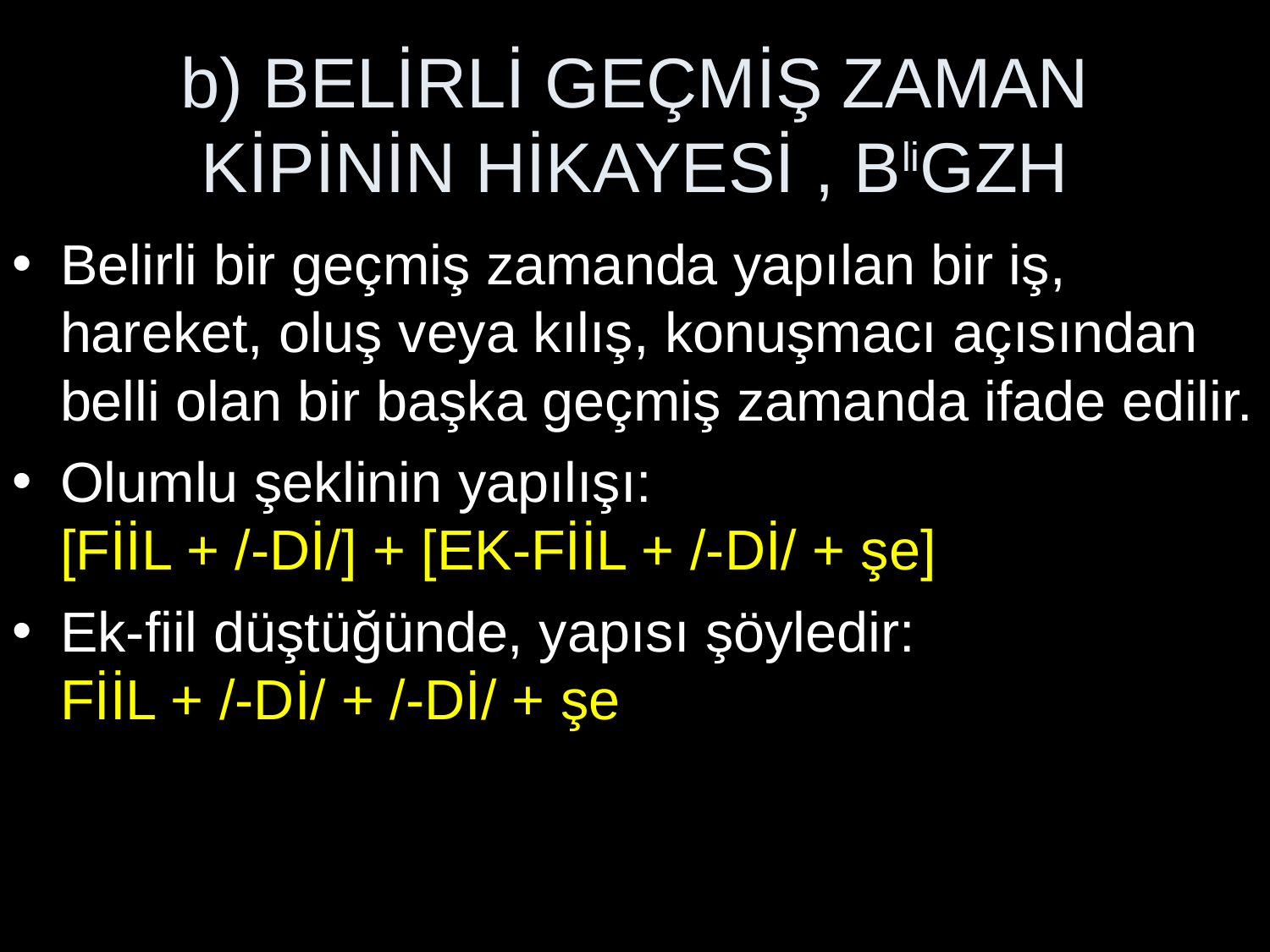

# b) BELİRLİ GEÇMİŞ ZAMAN KİPİNİN HİKAYESİ , BliGZH
Belirli bir geçmiş zamanda yapılan bir iş, hareket, oluş veya kılış, konuşmacı açısından belli olan bir başka geçmiş zamanda ifade edilir.
Olumlu şeklinin yapılışı:
[FİİL + /-Dİ/] + [EK-FİİL + /-Dİ/ + şe]
Ek-fiil düştüğünde, yapısı şöyledir:
FİİL + /-Dİ/ + /-Dİ/ + şe